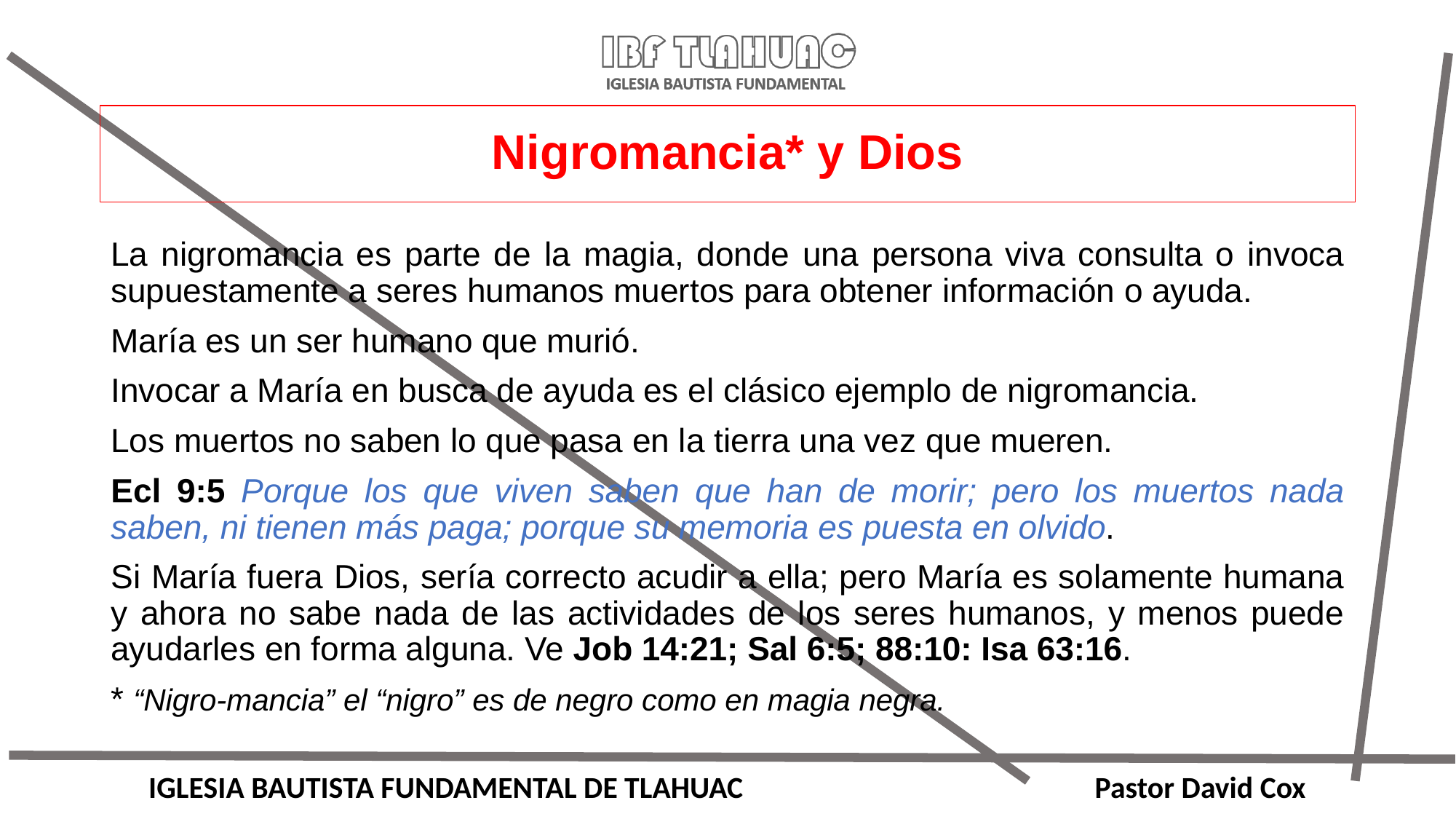

# Nigromancia* y Dios
La nigromancia es parte de la magia, donde una persona viva consulta o invoca supuestamente a seres humanos muertos para obtener información o ayuda.
María es un ser humano que murió.
Invocar a María en busca de ayuda es el clásico ejemplo de nigromancia.
Los muertos no saben lo que pasa en la tierra una vez que mueren.
Ecl 9:5 Porque los que viven saben que han de morir; pero los muertos nada saben, ni tienen más paga; porque su memoria es puesta en olvido.
Si María fuera Dios, sería correcto acudir a ella; pero María es solamente humana y ahora no sabe nada de las actividades de los seres humanos, y menos puede ayudarles en forma alguna. Ve Job 14:21; Sal 6:5; 88:10: Isa 63:16.
* “Nigro-mancia” el “nigro” es de negro como en magia negra.
IGLESIA BAUTISTA FUNDAMENTAL DE TLAHUAC                                                   Pastor David Cox